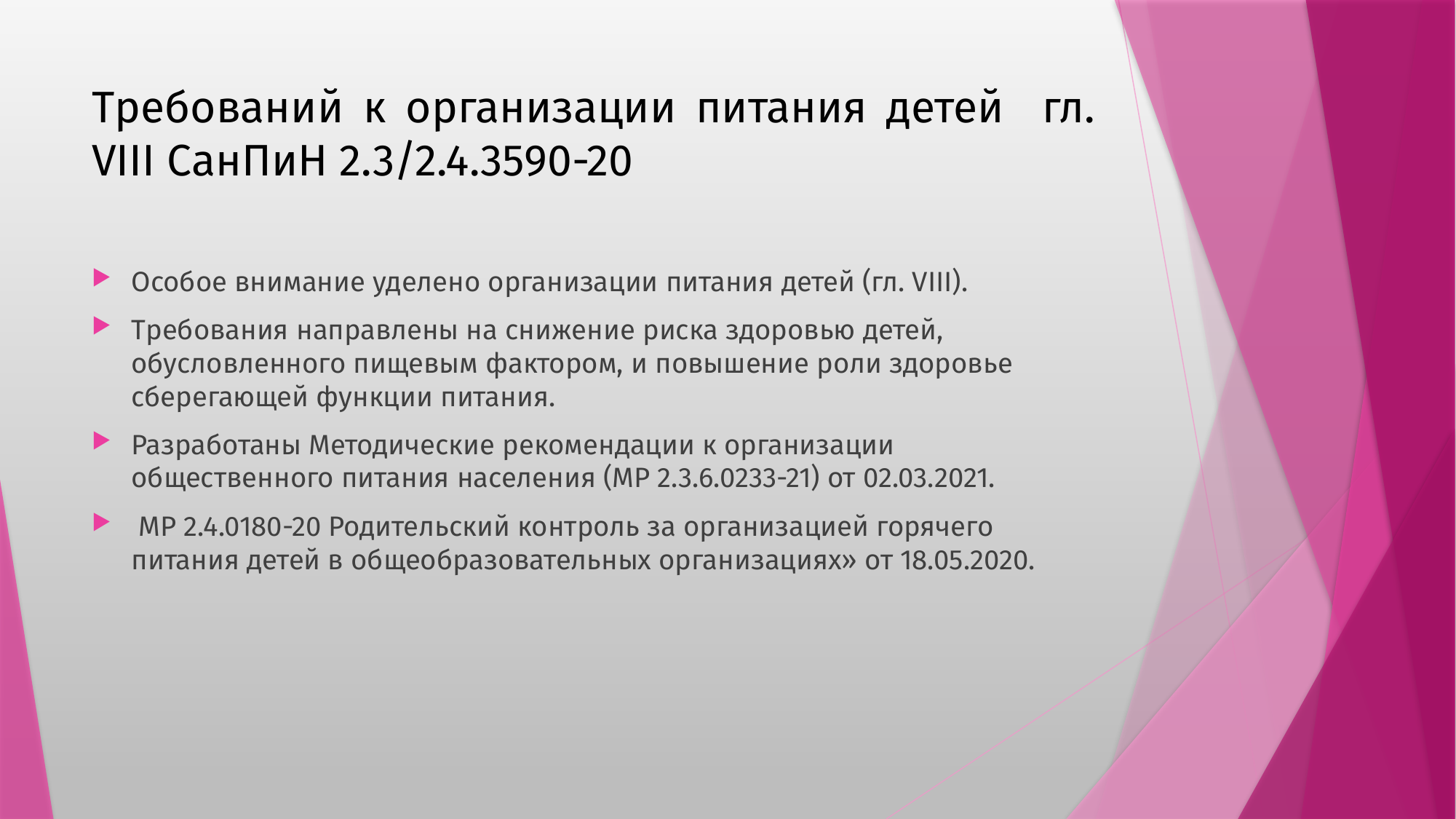

# Требований к организации питания детей  гл. VIII СанПиН 2.3/2.4.3590-20
Особое внимание уделено организации питания детей (гл. VIII).
Требования направлены на снижение риска здоровью детей, обусловленного пищевым фактором, и повышение роли здоровье сберегающей функции питания.
Разработаны Методические рекомендации к организации общественного питания населения (МР 2.3.6.0233-21) от 02.03.2021.
 МР 2.4.0180-20 Родительский контроль за организацией горячего питания детей в общеобразовательных организациях» от 18.05.2020.